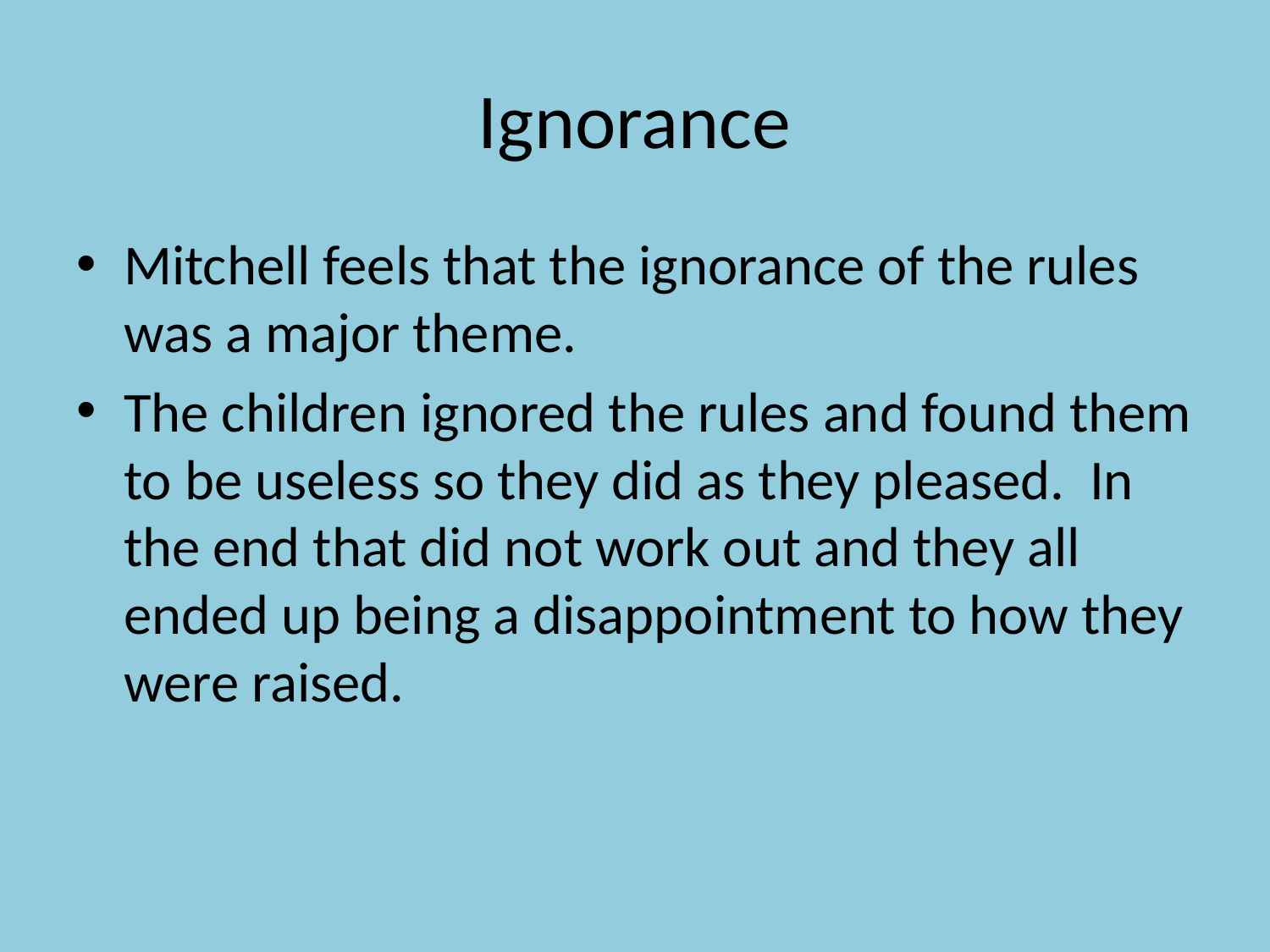

# Ignorance
Mitchell feels that the ignorance of the rules was a major theme.
The children ignored the rules and found them to be useless so they did as they pleased.  In the end that did not work out and they all ended up being a disappointment to how they were raised.